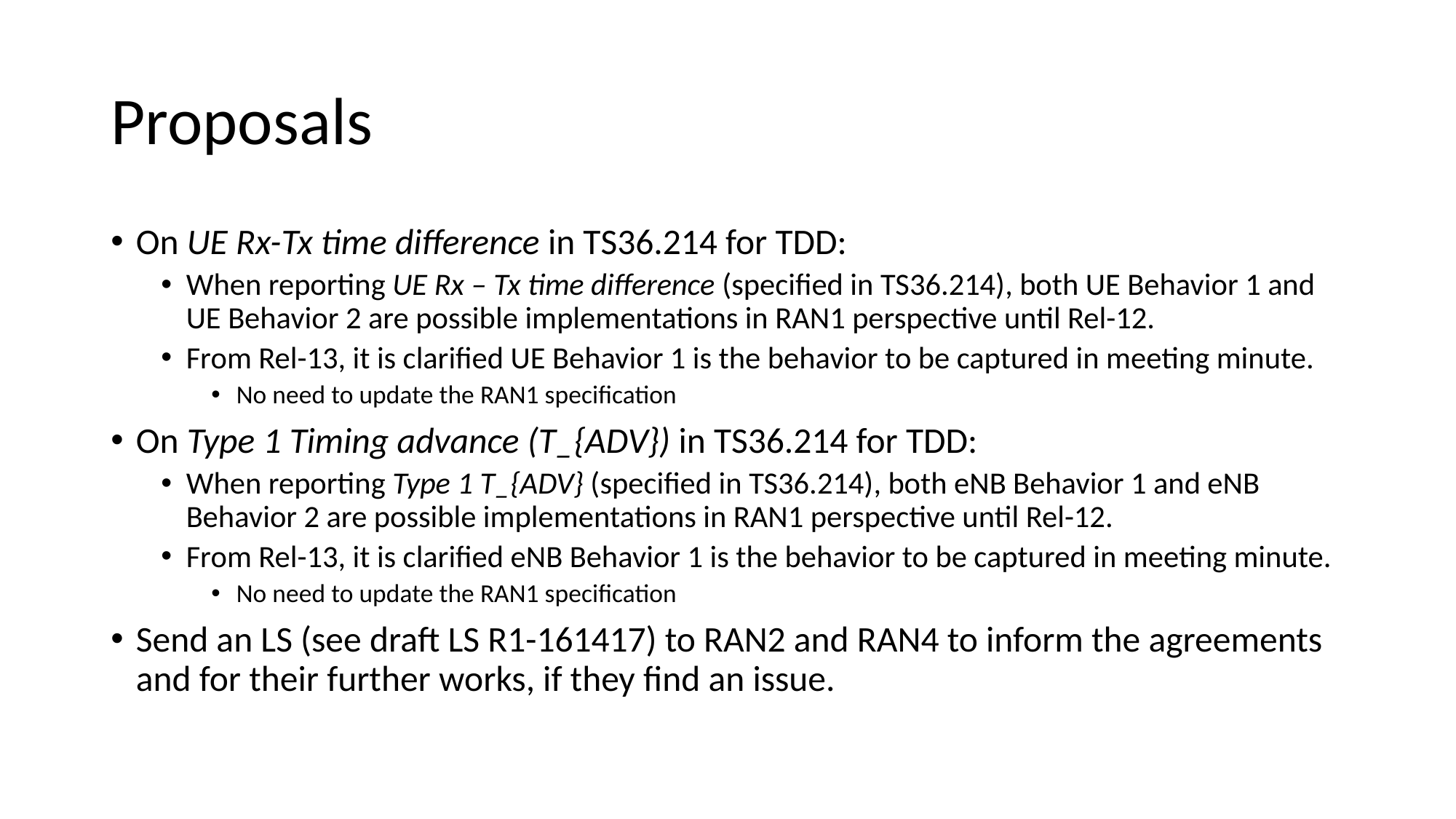

# Proposals
On UE Rx-Tx time difference in TS36.214 for TDD:
When reporting UE Rx – Tx time difference (specified in TS36.214), both UE Behavior 1 and UE Behavior 2 are possible implementations in RAN1 perspective until Rel-12.
From Rel-13, it is clarified UE Behavior 1 is the behavior to be captured in meeting minute.
No need to update the RAN1 specification
On Type 1 Timing advance (T_{ADV}) in TS36.214 for TDD:
When reporting Type 1 T_{ADV} (specified in TS36.214), both eNB Behavior 1 and eNB Behavior 2 are possible implementations in RAN1 perspective until Rel-12.
From Rel-13, it is clarified eNB Behavior 1 is the behavior to be captured in meeting minute.
No need to update the RAN1 specification
Send an LS (see draft LS R1-161417) to RAN2 and RAN4 to inform the agreements and for their further works, if they find an issue.